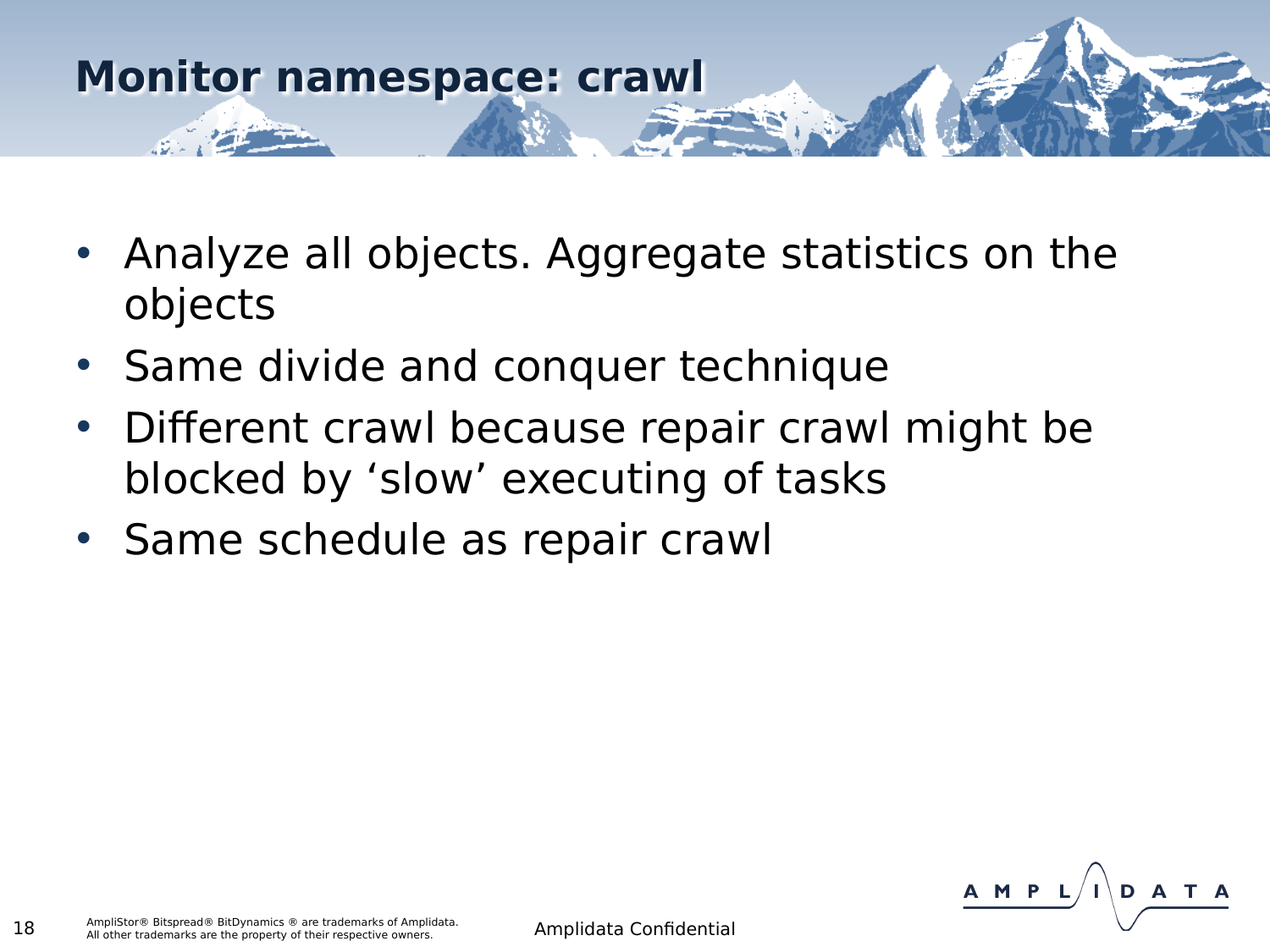

# Monitor namespace: crawl
Analyze all objects. Aggregate statistics on the objects
Same divide and conquer technique
Different crawl because repair crawl might be blocked by ‘slow’ executing of tasks
Same schedule as repair crawl
18
Amplidata Confidential